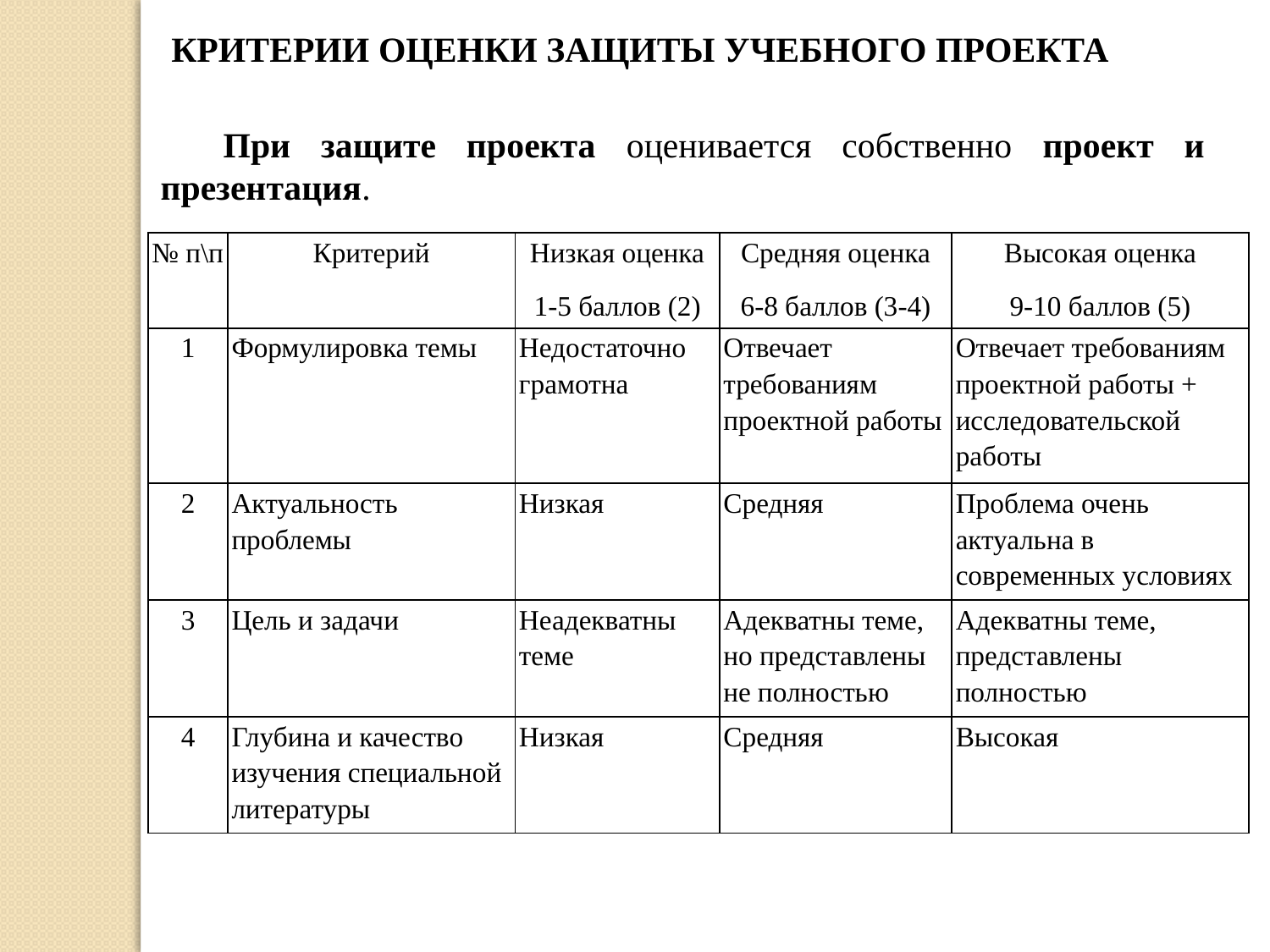

Критерии оценки защиты учебного проекта
При защите проекта оценивается собственно проект и презентация.
| № п\п | Критерий | Низкая оценка 1-5 баллов (2) | Средняя оценка 6-8 баллов (3-4) | Высокая оценка 9-10 баллов (5) |
| --- | --- | --- | --- | --- |
| 1 | Формулировка темы | Недостаточно грамотна | Отвечает требованиям проектной работы | Отвечает требованиям проектной работы + исследовательской работы |
| 2 | Актуальность проблемы | Низкая | Средняя | Проблема очень актуальна в современных условиях |
| 3 | Цель и задачи | Неадекватны теме | Адекватны теме, но представлены  не полностью | Адекватны теме,  представлены   полностью |
| 4 | Глубина и качество изучения специальной литературы | Низкая | Средняя | Высокая |